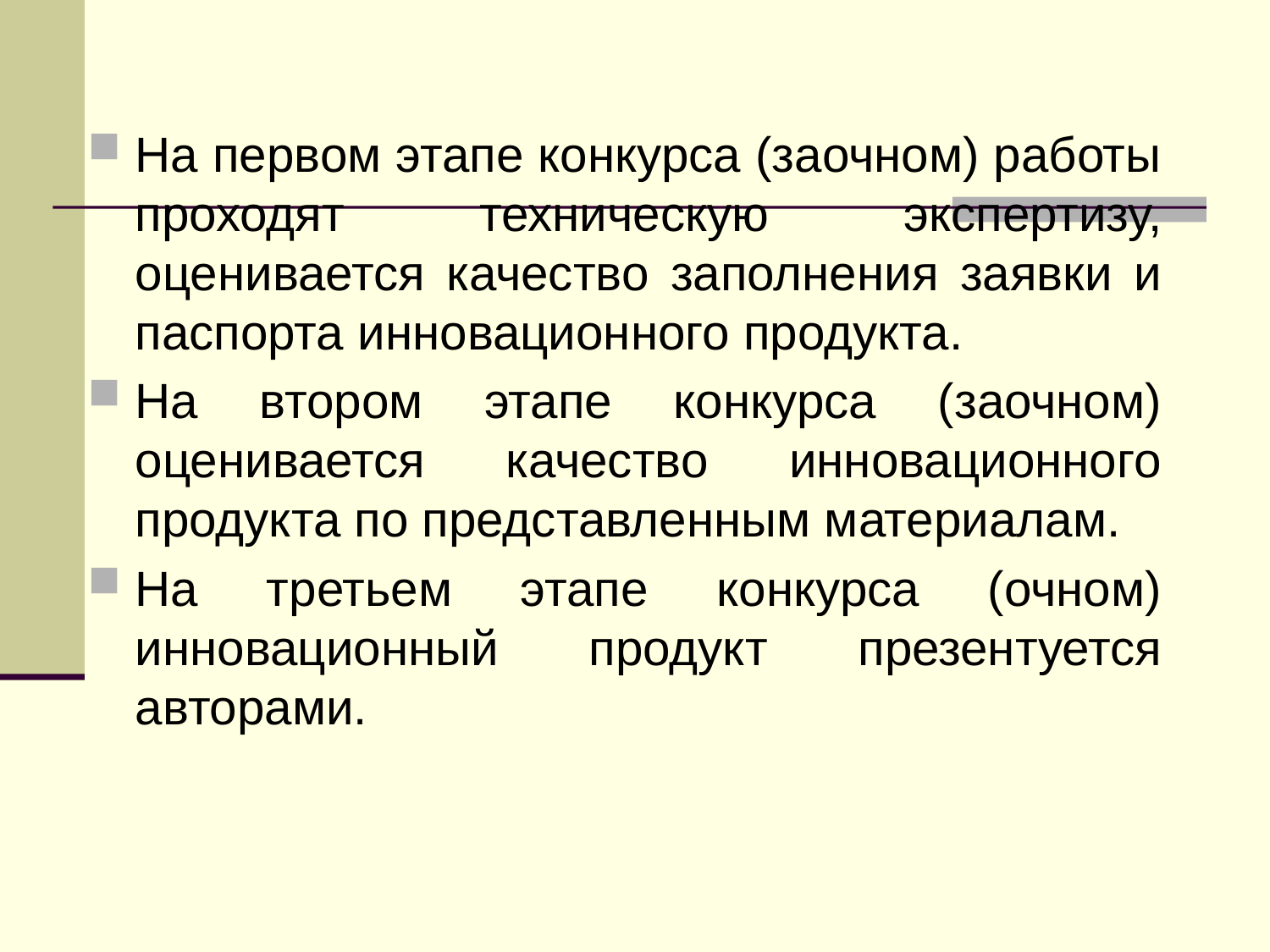

На первом этапе конкурса (заочном) работы проходят техническую экспертизу, оценивается качество заполнения заявки и паспорта инновационного продукта.
На втором этапе конкурса (заочном) оценивается качество инновационного продукта по представленным материалам.
На третьем этапе конкурса (очном) инновационный продукт презентуется авторами.